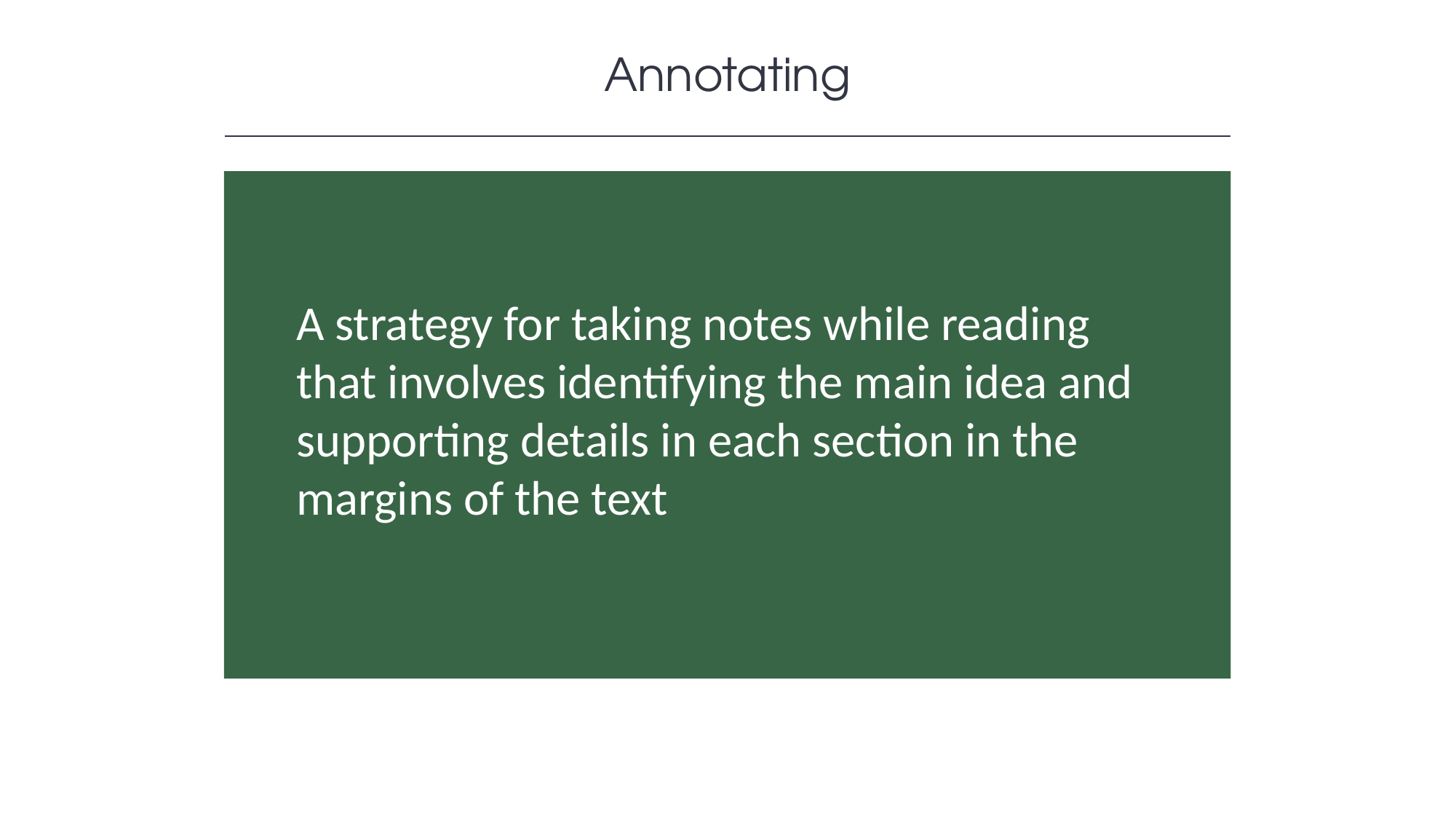

Annotating
HAWKES LEARNING

A strategy for taking notes while reading that involves identifying the main idea and supporting details in each section in the margins of the text